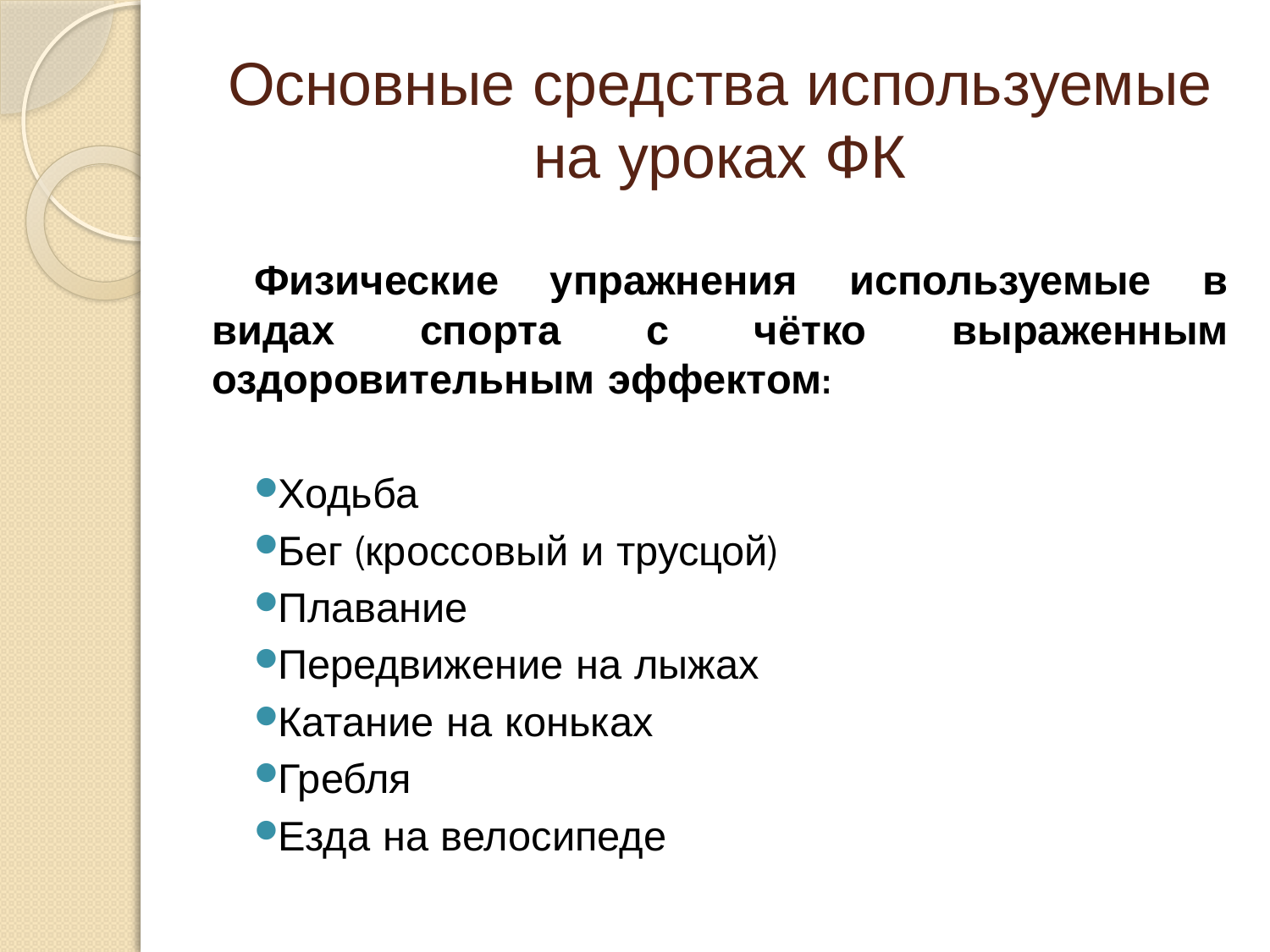

# Основные средства используемые на уроках ФК
Физические упражнения используемые в видах спорта с чётко выраженным оздоровительным эффектом:

Ходьба
Бег (кроссовый и трусцой)
Плавание
Передвижение на лыжах
Катание на коньках
Гребля
Езда на велосипеде